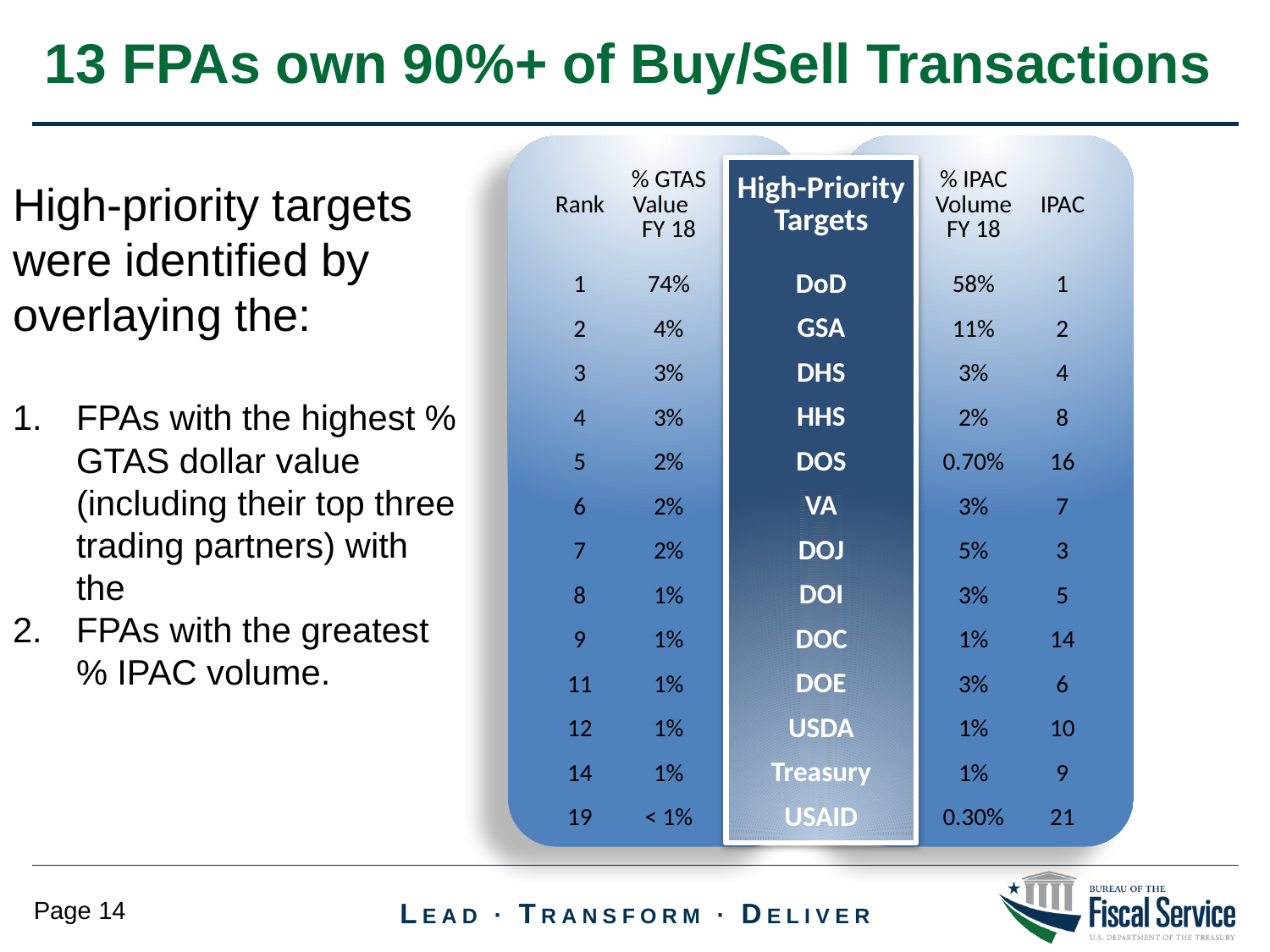

13 FPAs own 90%+ of Buy/Sell Transactions

| Rank | % GTAS Value FY 18 | High-Priority Targets | % IPAC Volume FY 18 | IPAC |
| --- | --- | --- | --- | --- |
| 1 | 74% | DoD | 58% | 1 |
| 2 | 4% | GSA | 11% | 2 |
| 3 | 3% | DHS | 3% | 4 |
| 4 | 3% | HHS | 2% | 8 |
| 5 | 2% | DOS | 0.70% | 16 |
| 6 | 2% | VA | 3% | 7 |
| 7 | 2% | DOJ | 5% | 3 |
| 8 | 1% | DOI | 3% | 5 |
| 9 | 1% | DOC | 1% | 14 |
| 11 | 1% | DOE | 3% | 6 |
| 12 | 1% | USDA | 1% | 10 |
| 14 | 1% | Treasury | 1% | 9 |
| 19 | < 1% | USAID | 0.30% | 21 |

High-priority targets were identified by overlaying the:

FPAs with the highest % GTAS dollar value (including their top three trading partners) with the
FPAs with the greatest % IPAC volume.